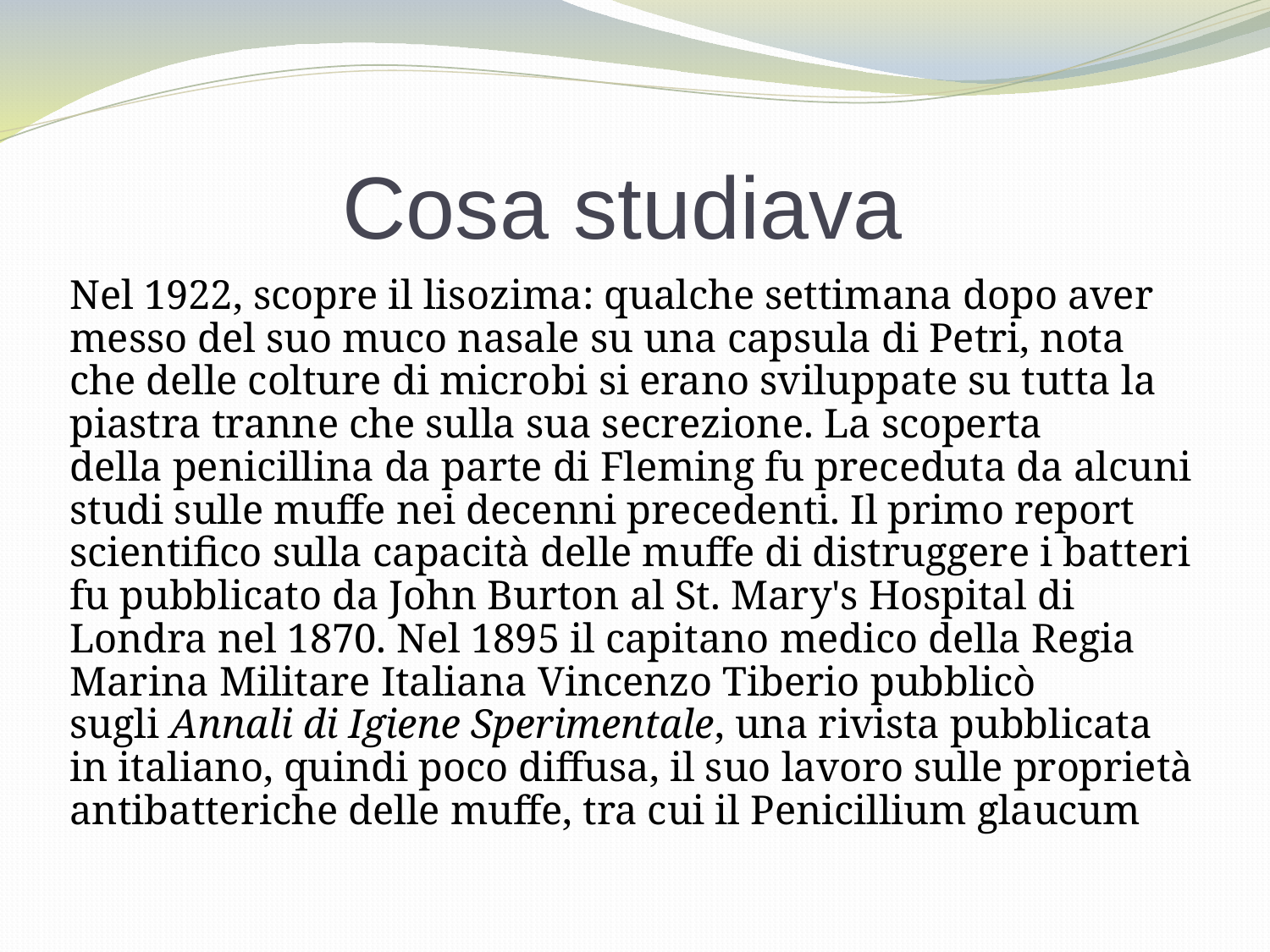

# Cosa studiava
Nel 1922, scopre il lisozima: qualche settimana dopo aver messo del suo muco nasale su una capsula di Petri, nota che delle colture di microbi si erano sviluppate su tutta la piastra tranne che sulla sua secrezione. La scoperta della penicillina da parte di Fleming fu preceduta da alcuni studi sulle muffe nei decenni precedenti. Il primo report scientifico sulla capacità delle muffe di distruggere i batteri fu pubblicato da John Burton al St. Mary's Hospital di Londra nel 1870. Nel 1895 il capitano medico della Regia Marina Militare Italiana Vincenzo Tiberio pubblicò sugli Annali di Igiene Sperimentale, una rivista pubblicata in italiano, quindi poco diffusa, il suo lavoro sulle proprietà antibatteriche delle muffe, tra cui il Penicillium glaucum